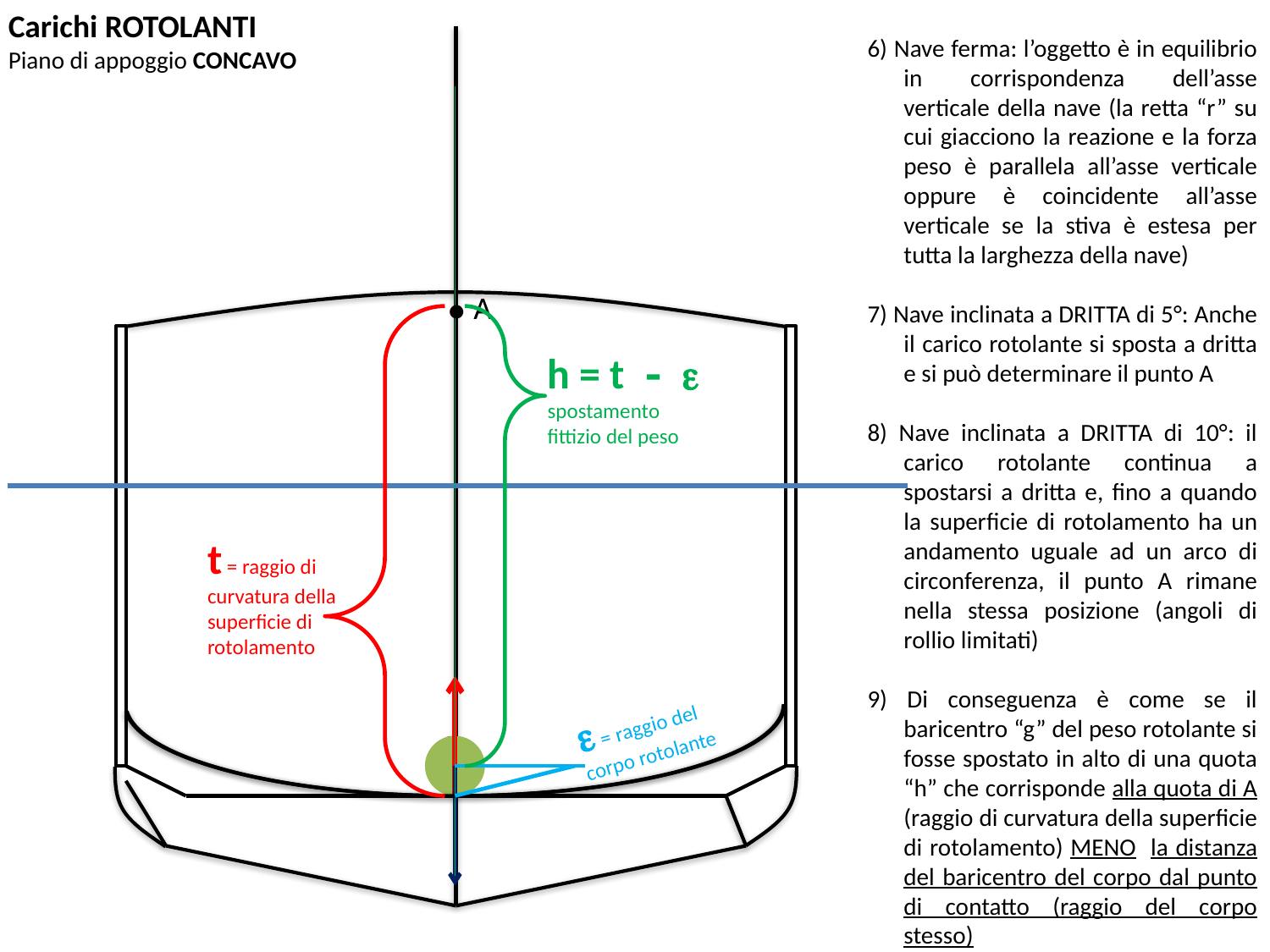

Carichi ROTOLANTI
Piano di appoggio CONCAVO
6) Nave ferma: l’oggetto è in equilibrio in corrispondenza dell’asse verticale della nave (la retta “r” su cui giacciono la reazione e la forza peso è parallela all’asse verticale oppure è coincidente all’asse verticale se la stiva è estesa per tutta la larghezza della nave)

7) Nave inclinata a DRITTA di 5°: Anche il carico rotolante si sposta a dritta e si può determinare il punto A

8) Nave inclinata a DRITTA di 10°: il carico rotolante continua a spostarsi a dritta e, fino a quando la superficie di rotolamento ha un andamento uguale ad un arco di circonferenza, il punto A rimane nella stessa posizione (angoli di rollio limitati)

9) Di conseguenza è come se il baricentro “g” del peso rotolante si fosse spostato in alto di una quota “h” che corrisponde alla quota di A (raggio di curvatura della superficie di rotolamento) MENO  la distanza del baricentro del corpo dal punto di contatto (raggio del corpo stesso)

cv

·
A

h = t − ε spostamento fittizio del peso

t = raggio di curvatura della superficie di rotolamento

ε = raggio del corpo rotolante